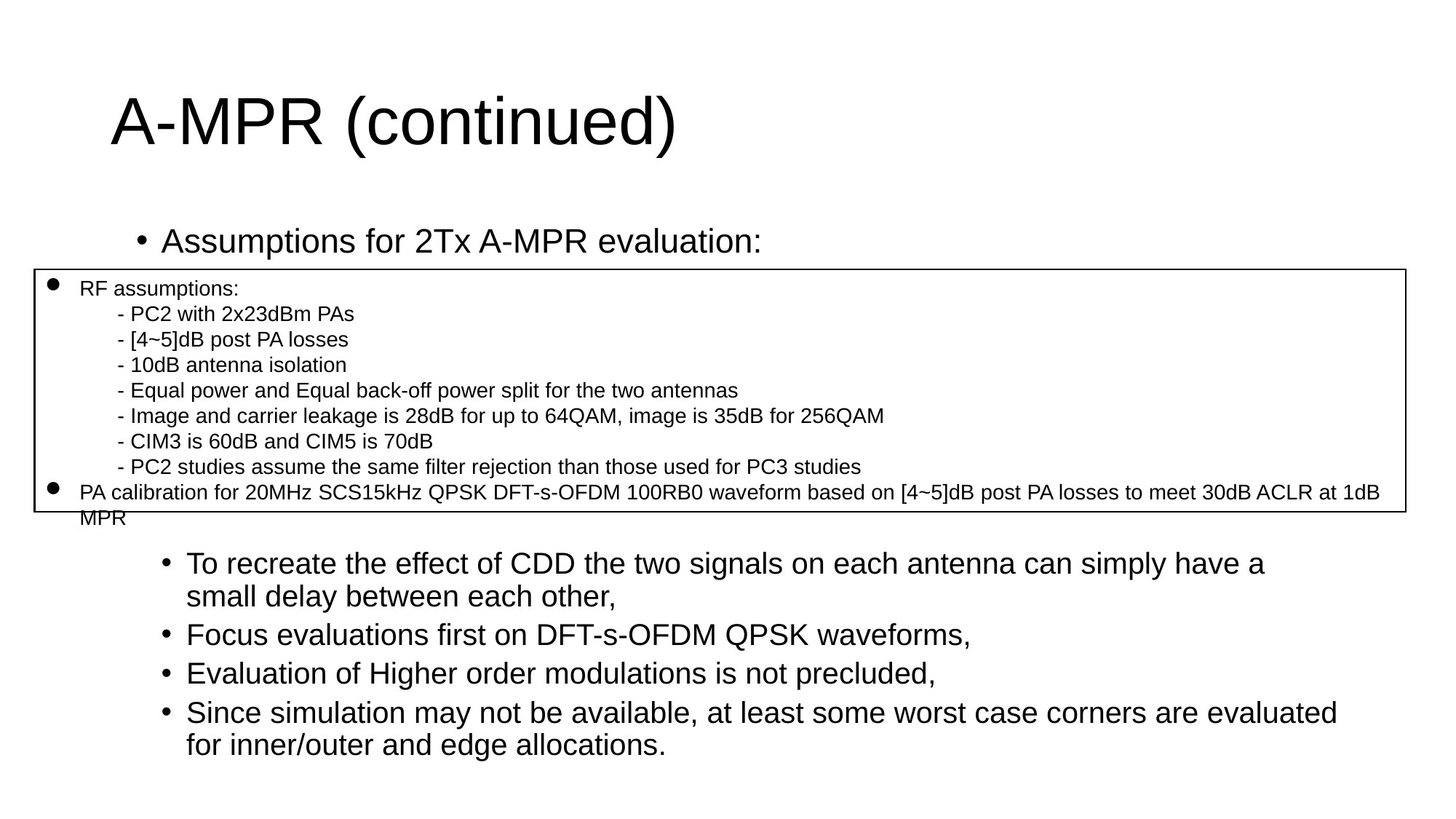

# A-MPR (continued)
Assumptions for 2Tx A-MPR evaluation:

To recreate the effect of CDD the two signals on each antenna can simply have a small delay between each other,
Focus evaluations first on DFT-s-OFDM QPSK waveforms,
Evaluation of Higher order modulations is not precluded,
Since simulation may not be available, at least some worst case corners are evaluated for inner/outer and edge allocations.
RF assumptions:
            - PC2 with 2x23dBm PAs
            - [4~5]dB post PA losses
            - 10dB antenna isolation
            - Equal power and Equal back-off power split for the two antennas
            - Image and carrier leakage is 28dB for up to 64QAM, image is 35dB for 256QAM
            - CIM3 is 60dB and CIM5 is 70dB
            - PC2 studies assume the same filter rejection than those used for PC3 studies
PA calibration for 20MHz SCS15kHz QPSK DFT-s-OFDM 100RB0 waveform based on [4~5]dB post PA losses to meet 30dB ACLR at 1dB MPR